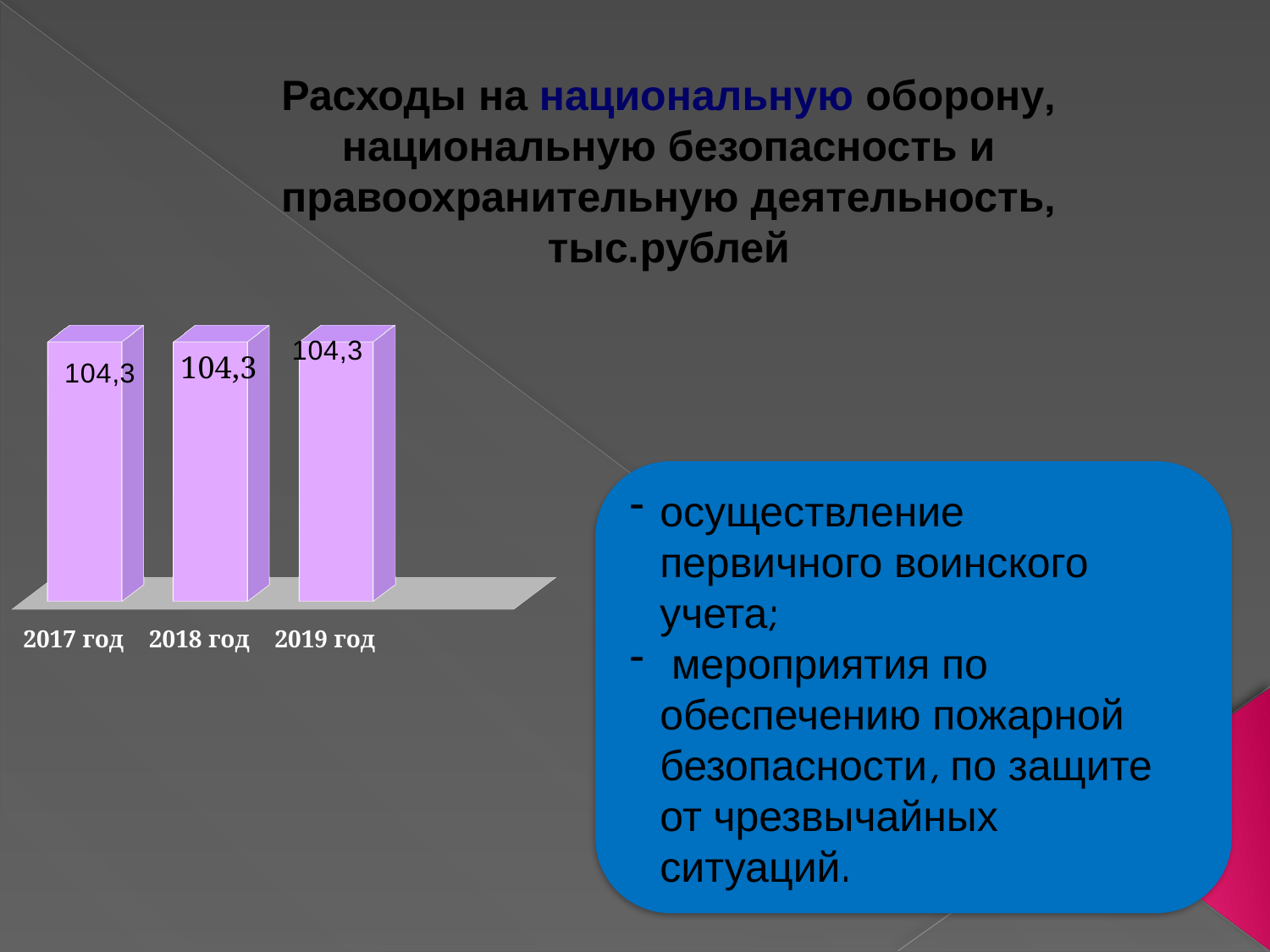

# Расходы на национальную оборону, национальную безопасность и правоохранительную деятельность, тыс.рублей

[unsupported chart]

осуществление первичного воинского учета;
 мероприятия по обеспечению пожарной безопасности, по защите от чрезвычайных ситуаций.